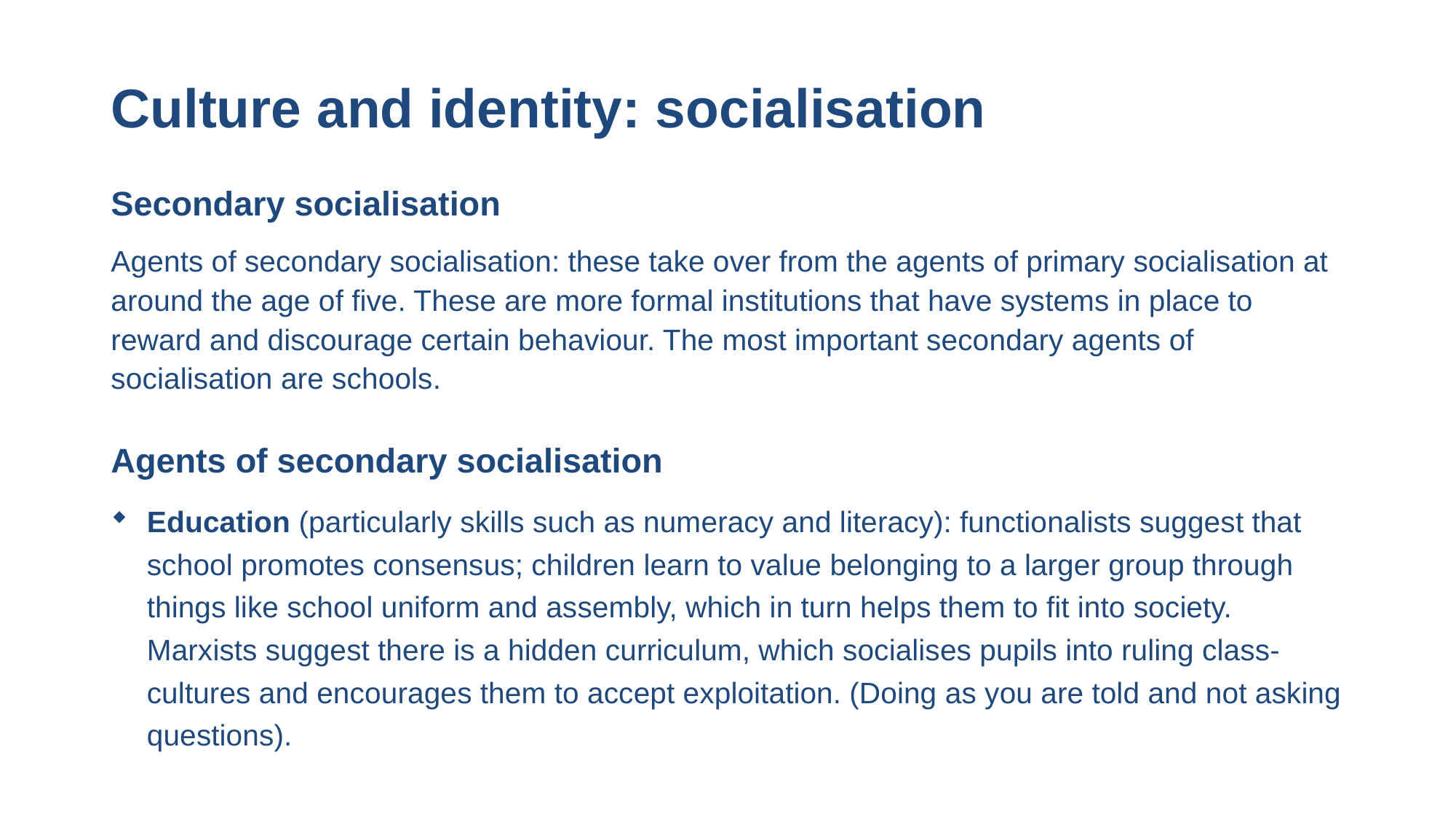

# Culture and identity: socialisation
Secondary socialisation
Agents of secondary socialisation: these take over from the agents of primary socialisation at around the age of five. These are more formal institutions that have systems in place to reward and discourage certain behaviour. The most important secondary agents of socialisation are schools.

Agents of secondary socialisation
Education (particularly skills such as numeracy and literacy): functionalists suggest that school promotes consensus; children learn to value belonging to a larger group through things like school uniform and assembly, which in turn helps them to fit into society. Marxists suggest there is a hidden curriculum, which socialises pupils into ruling class-cultures and encourages them to accept exploitation. (Doing as you are told and not asking questions).